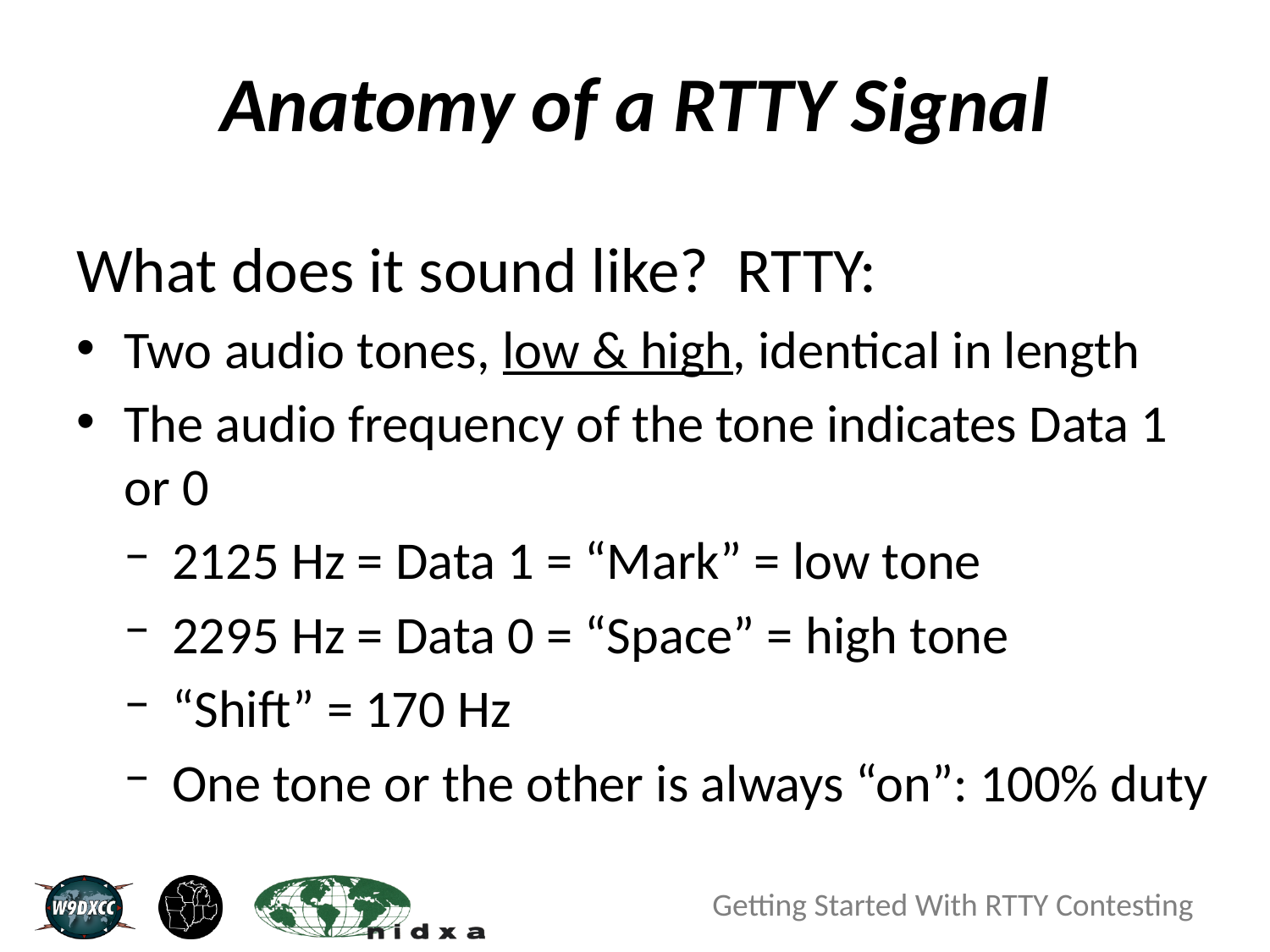

# Anatomy of a RTTY Signal
What does it sound like?  RTTY:
Two audio tones, low & high, identical in length
The audio frequency of the tone indicates Data 1 or 0
2125 Hz = Data 1 = “Mark” = low tone
2295 Hz = Data 0 = “Space” = high tone
“Shift” = 170 Hz
One tone or the other is always “on”: 100% duty
Getting Started With RTTY Contesting